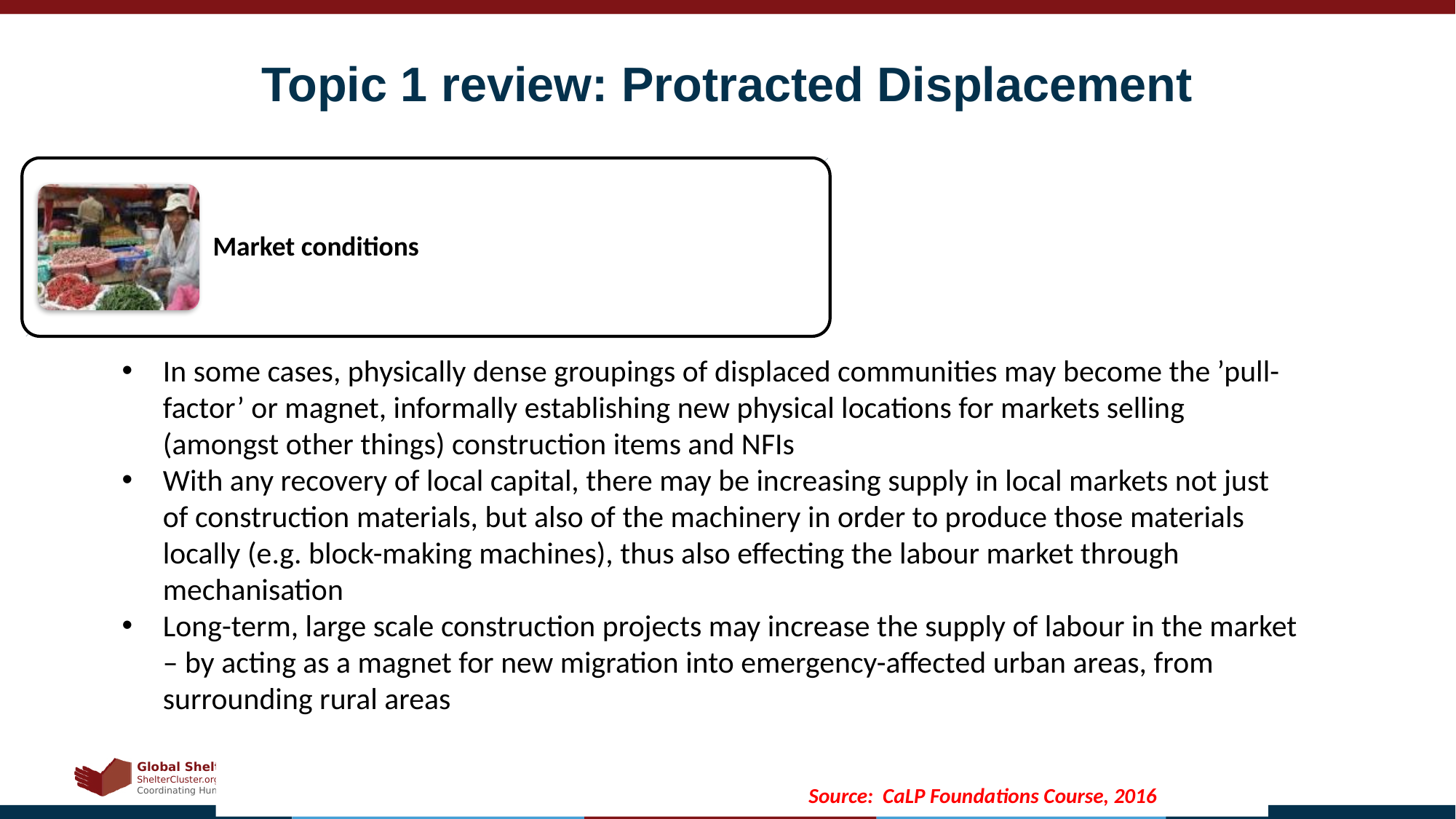

# Topic 1 review: Protracted Displacement
Market conditions
In some cases, physically dense groupings of displaced communities may become the ’pull-factor’ or magnet, informally establishing new physical locations for markets selling (amongst other things) construction items and NFIs
With any recovery of local capital, there may be increasing supply in local markets not just of construction materials, but also of the machinery in order to produce those materials locally (e.g. block-making machines), thus also effecting the labour market through mechanisation
Long-term, large scale construction projects may increase the supply of labour in the market – by acting as a magnet for new migration into emergency-affected urban areas, from surrounding rural areas

Source:  CaLP Foundations Course, 2016